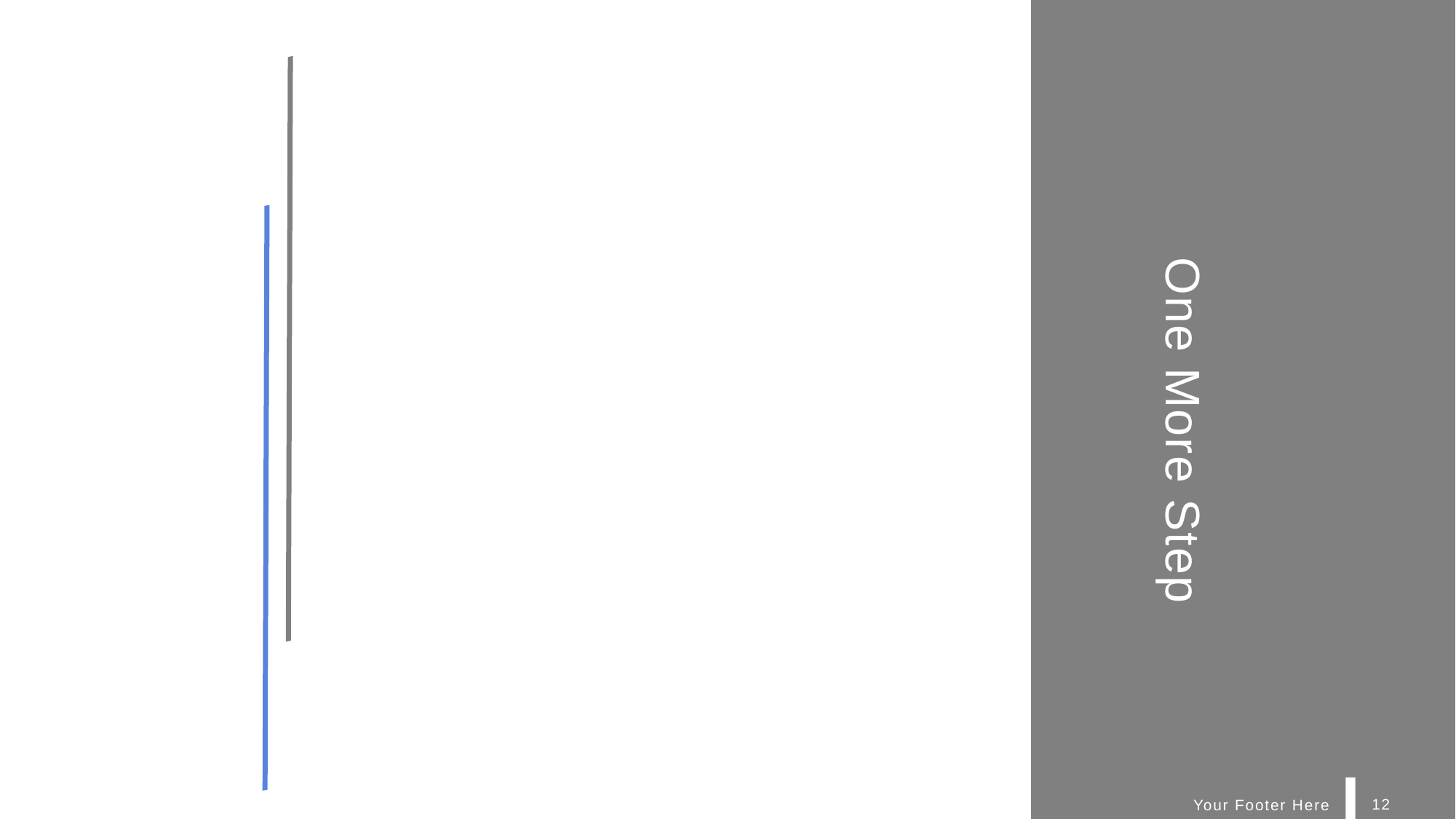

One More Step

12
Your Footer Here